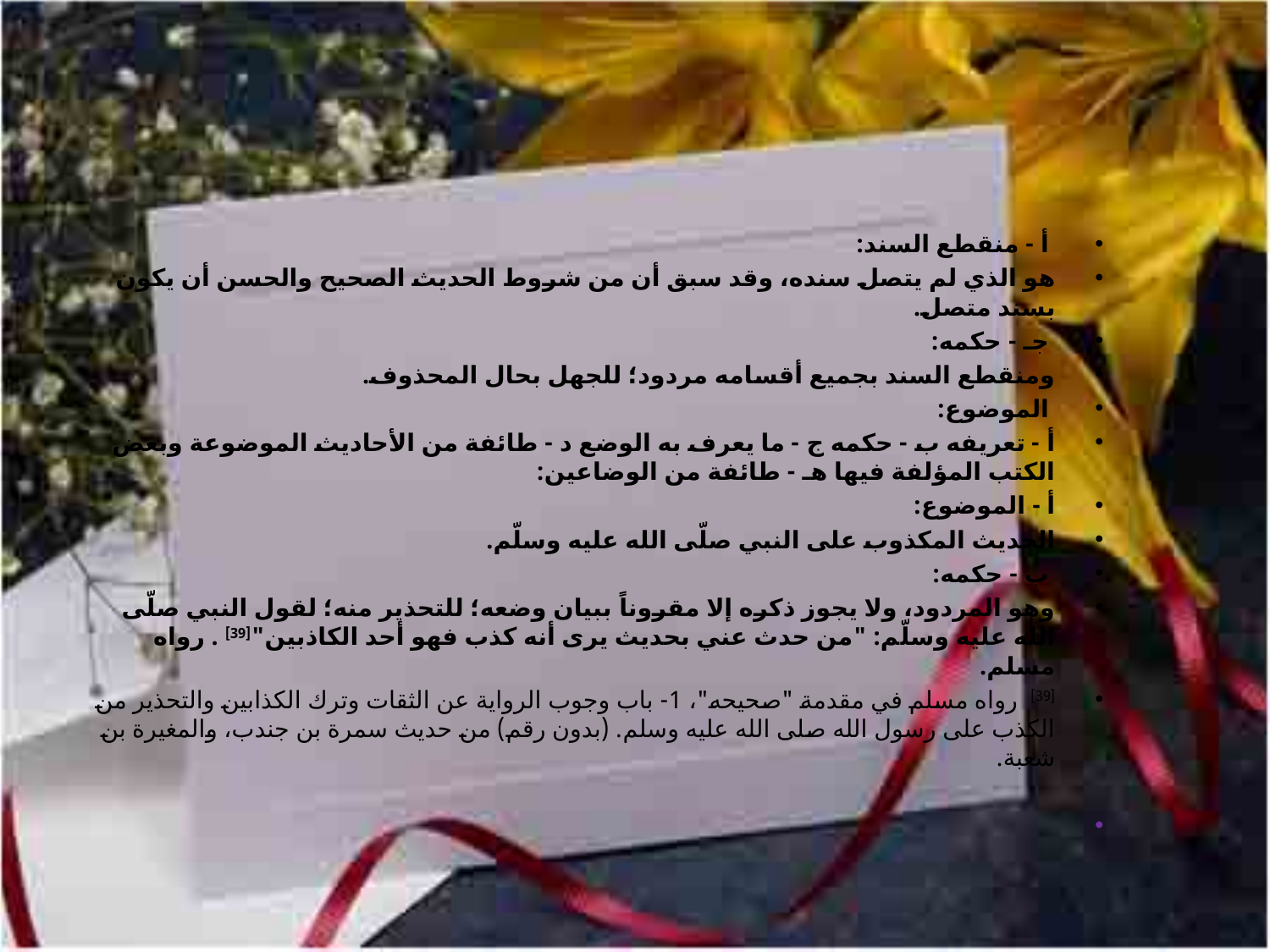

#
 أ - منقطع السند:
هو الذي لم يتصل سنده، وقد سبق أن من شروط الحديث الصحيح والحسن أن يكون بسند متصل.
 جـ - حكمه:
ومنقطع السند بجميع أقسامه مردود؛ للجهل بحال المحذوف.
 الموضوع:
أ - تعريفه ب - حكمه ج - ما يعرف به الوضع د - طائفة من الأحاديث الموضوعة وبعض الكتب المؤلفة فيها هـ - طائفة من الوضاعين:
أ - الموضوع:
الحديث المكذوب على النبي صلّى الله عليه وسلّم.
 ب - حكمه:
وهو المردود، ولا يجوز ذكره إلا مقروناً ببيان وضعه؛ للتحذير منه؛ لقول النبي صلّى الله عليه وسلّم: "من حدث عني بحديث يرى أنه كذب فهو أحد الكاذبين"[39] . رواه مسلم.
[39]  رواه مسلم في مقدمة "صحيحه"، 1- باب وجوب الرواية عن الثقات وترك الكذابين والتحذير من الكذب على رسول الله صلى الله عليه وسلم. (بدون رقم) من حديث سمرة بن جندب، والمغيرة بن شعبة.